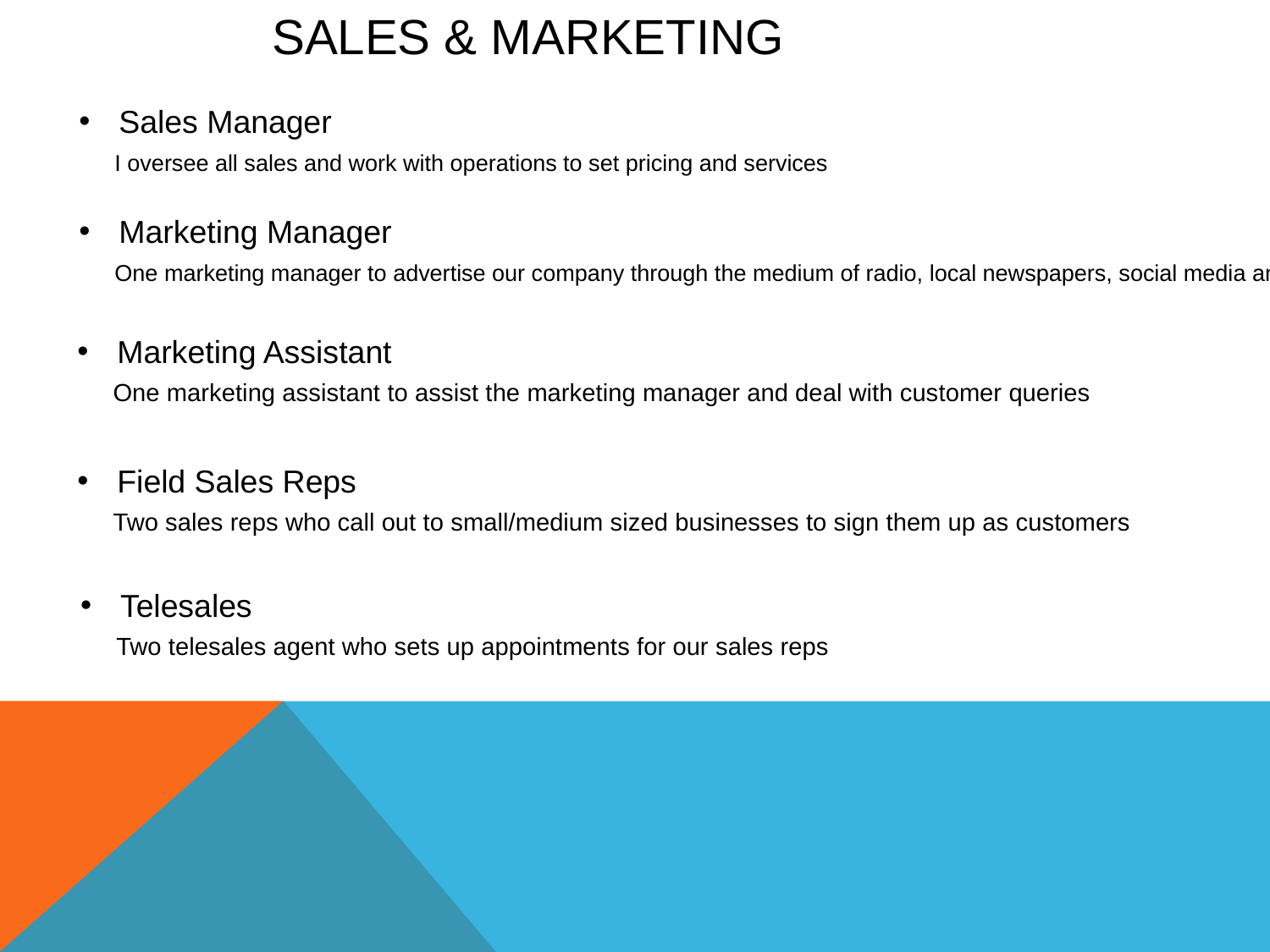

Sales & Marketing
Sales Manager
    I oversee all sales and work with operations to set pricing and services
Marketing Manager
    One marketing manager to advertise our company through the medium of radio, local newspapers, social media and emails
Marketing Assistant
    One marketing assistant to assist the marketing manager and deal with customer queries

Field Sales Reps
    Two sales reps who call out to small/medium sized businesses to sign them up as customers

Telesales
    Two telesales agent who sets up appointments for our sales reps